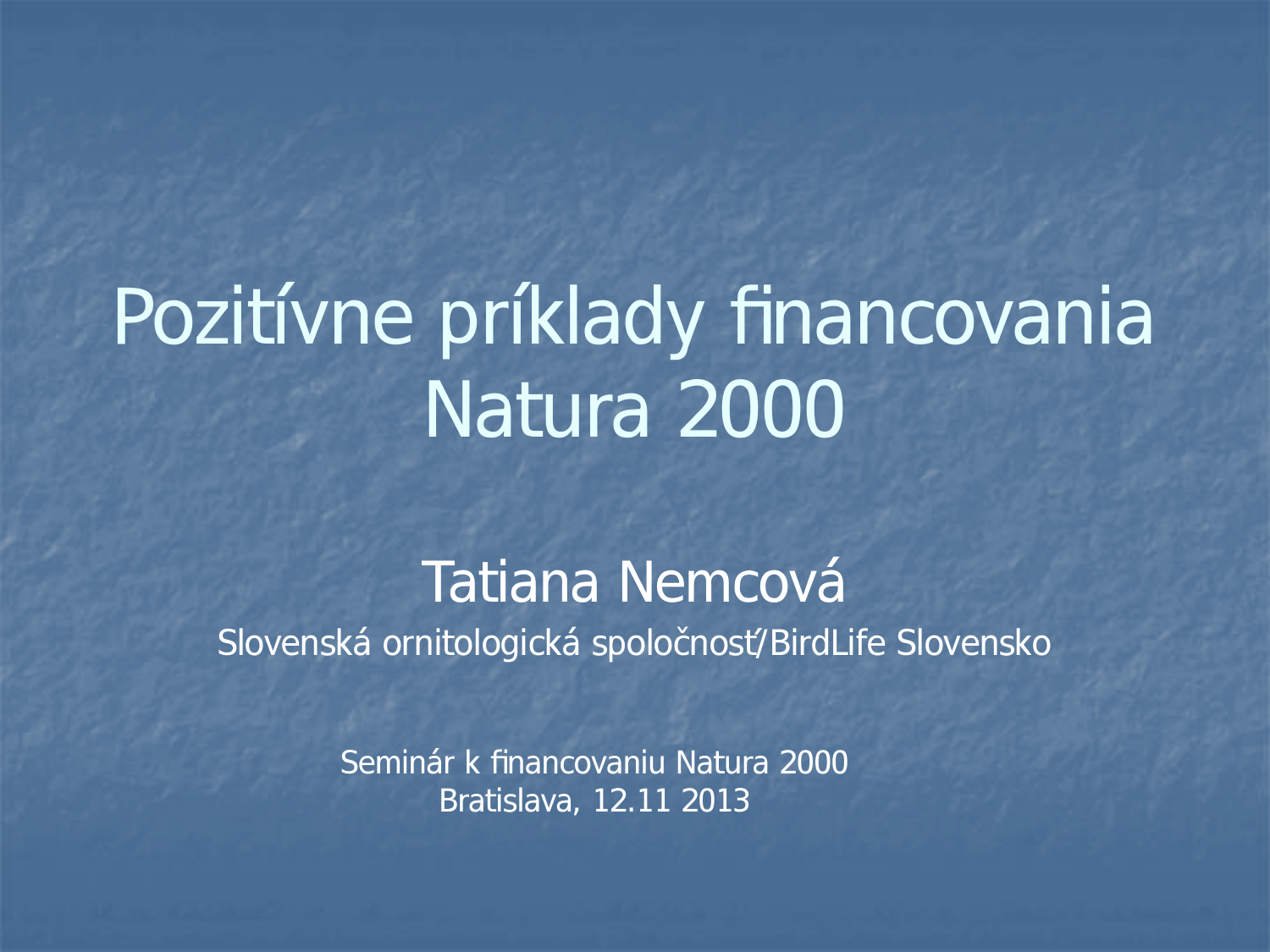

# Pozitívne príklady financovania Natura 2000
Tatiana Nemcová
Slovenská ornitologická spoločnosť/BirdLife Slovensko
Seminár k financovaniu Natura 2000
Bratislava, 12.11 2013